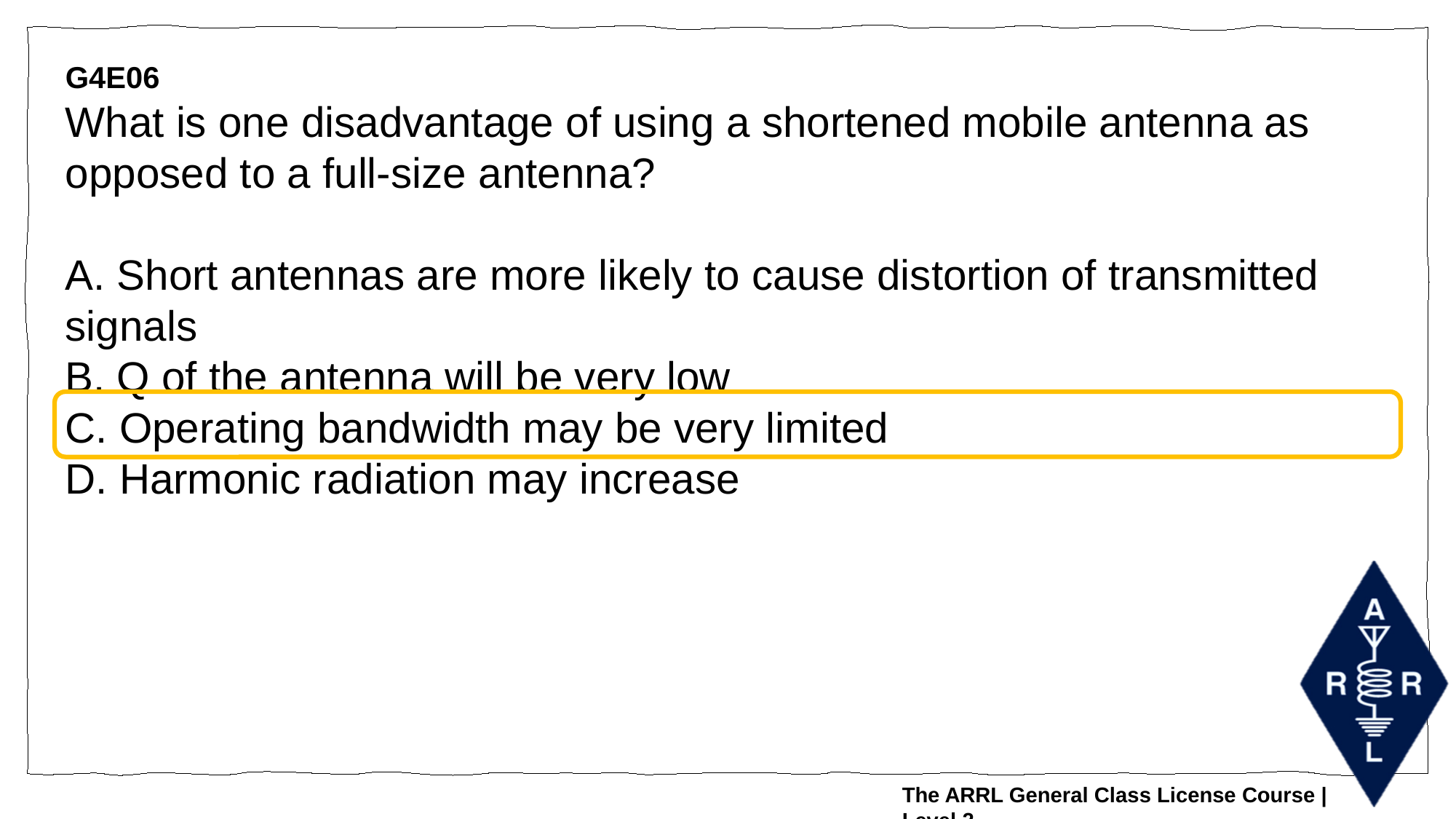

G4E06
What is one disadvantage of using a shortened mobile antenna as opposed to a full-size antenna?

A. Short antennas are more likely to cause distortion of transmitted signals
B. Q of the antenna will be very low
C. Operating bandwidth may be very limited
D. Harmonic radiation may increase